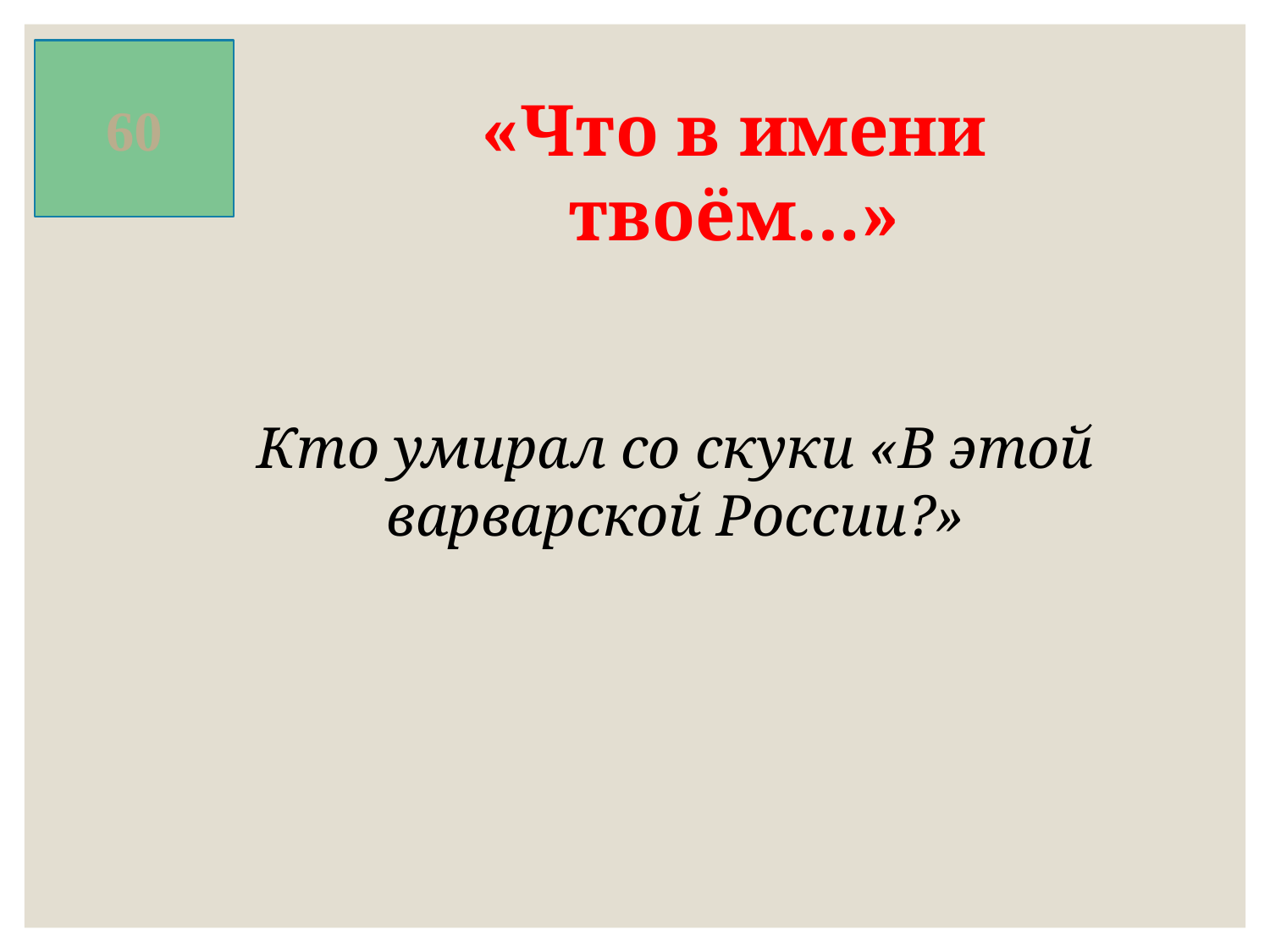

60
«Что в имени твоём…»
Кто умирал со скуки «В этой варварской России?»